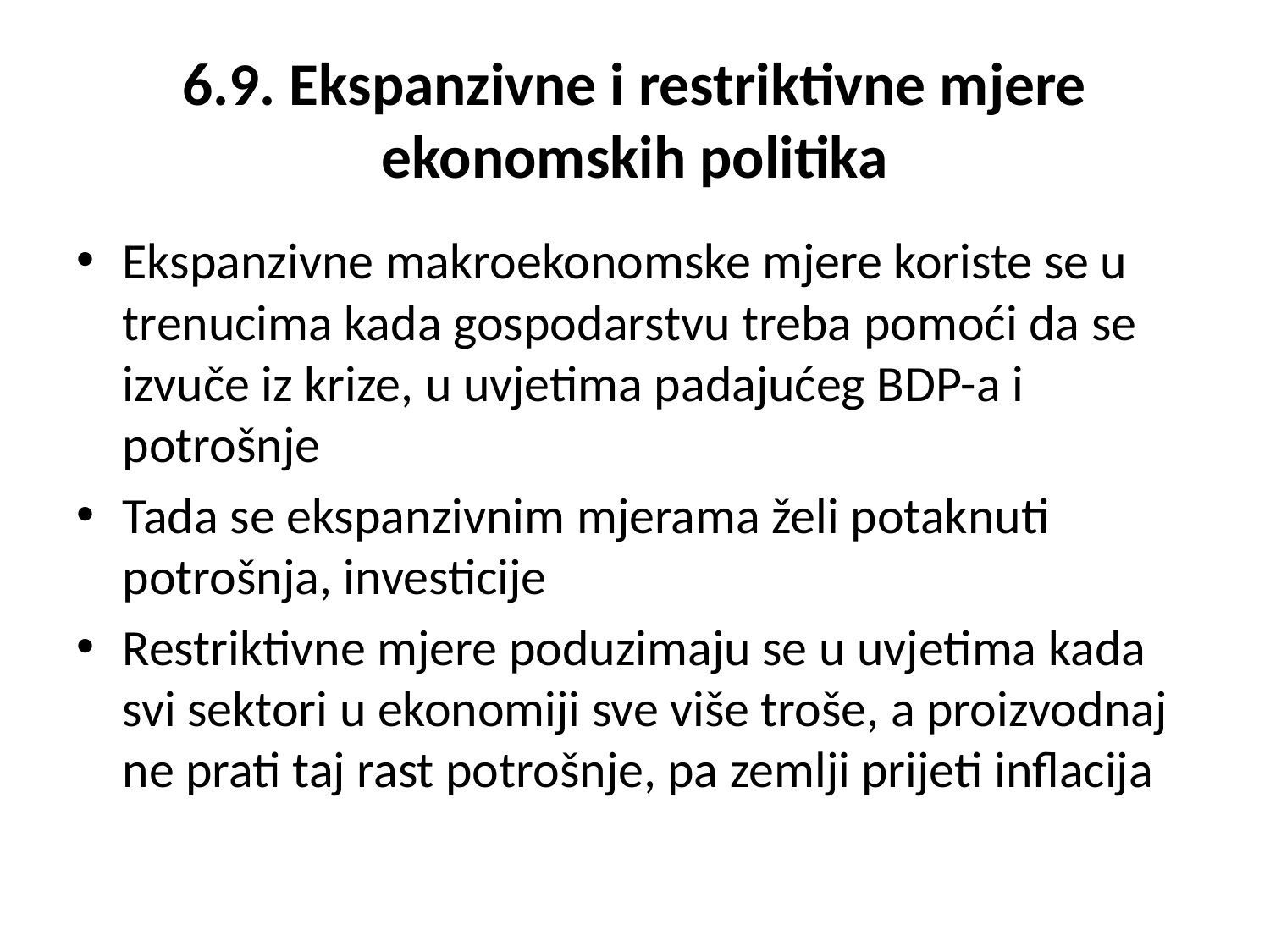

# 6.9. Ekspanzivne i restriktivne mjere ekonomskih politika
Ekspanzivne makroekonomske mjere koriste se u trenucima kada gospodarstvu treba pomoći da se izvuče iz krize, u uvjetima padajućeg BDP-a i potrošnje
Tada se ekspanzivnim mjerama želi potaknuti potrošnja, investicije
Restriktivne mjere poduzimaju se u uvjetima kada svi sektori u ekonomiji sve više troše, a proizvodnaj ne prati taj rast potrošnje, pa zemlji prijeti inflacija